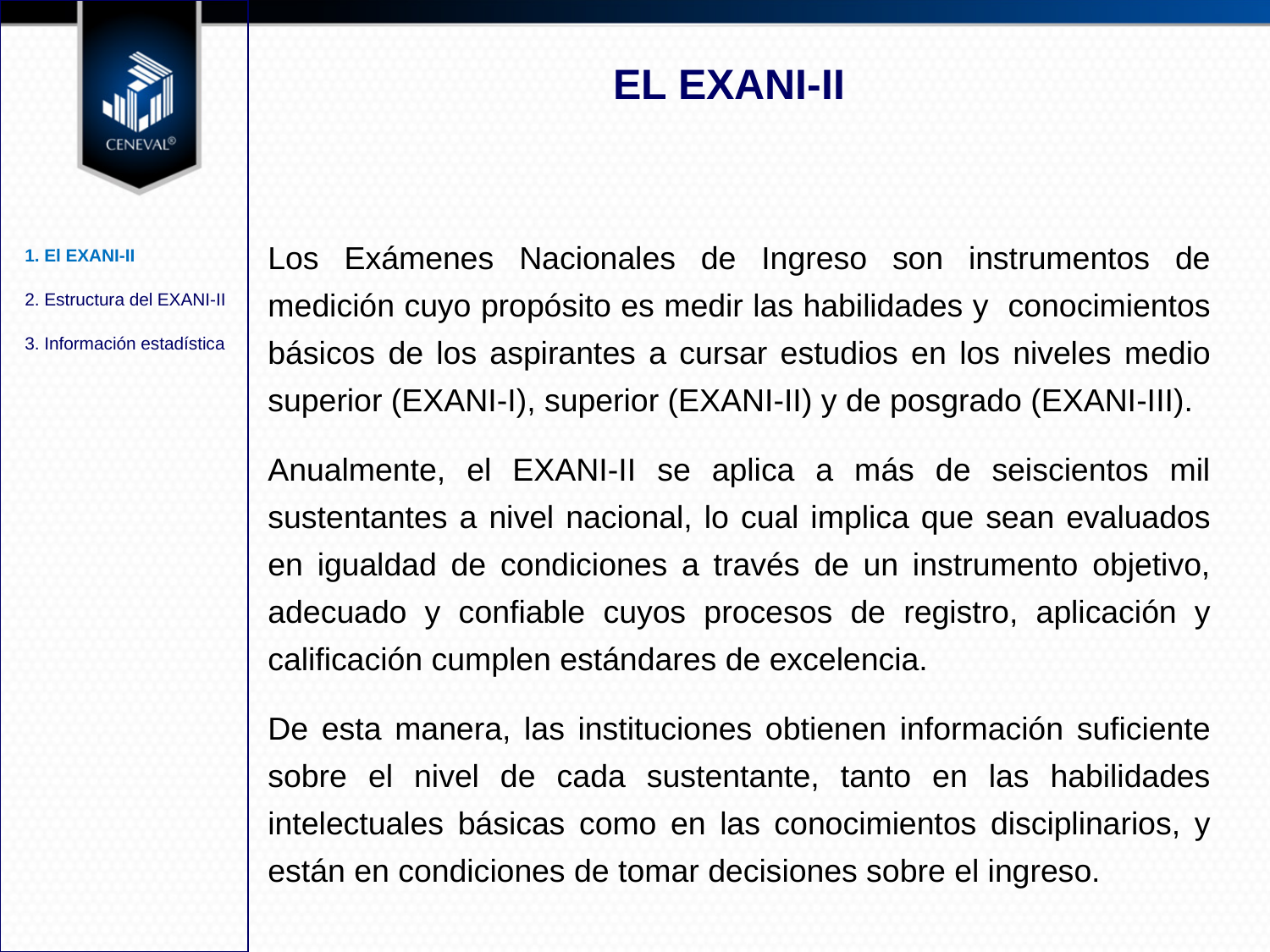

EL EXANI-II

1. El EXANI-II
2. Estructura del EXANI-II
3. Información estadística
Los Exámenes Nacionales de Ingreso son instrumentos de medición cuyo propósito es medir las habilidades y  conocimientos básicos de los aspirantes a cursar estudios en los niveles medio superior (EXANI-I), superior (EXANI-II) y de posgrado (EXANI-III).
Anualmente, el EXANI-II se aplica a más de seiscientos mil sustentantes a nivel nacional, lo cual implica que sean evaluados en igualdad de condiciones a través de un instrumento objetivo, adecuado y confiable cuyos procesos de registro, aplicación y calificación cumplen estándares de excelencia.
De esta manera, las instituciones obtienen información suficiente sobre el nivel de cada sustentante, tanto en las habilidades intelectuales básicas como en las conocimientos disciplinarios, y están en condiciones de tomar decisiones sobre el ingreso.